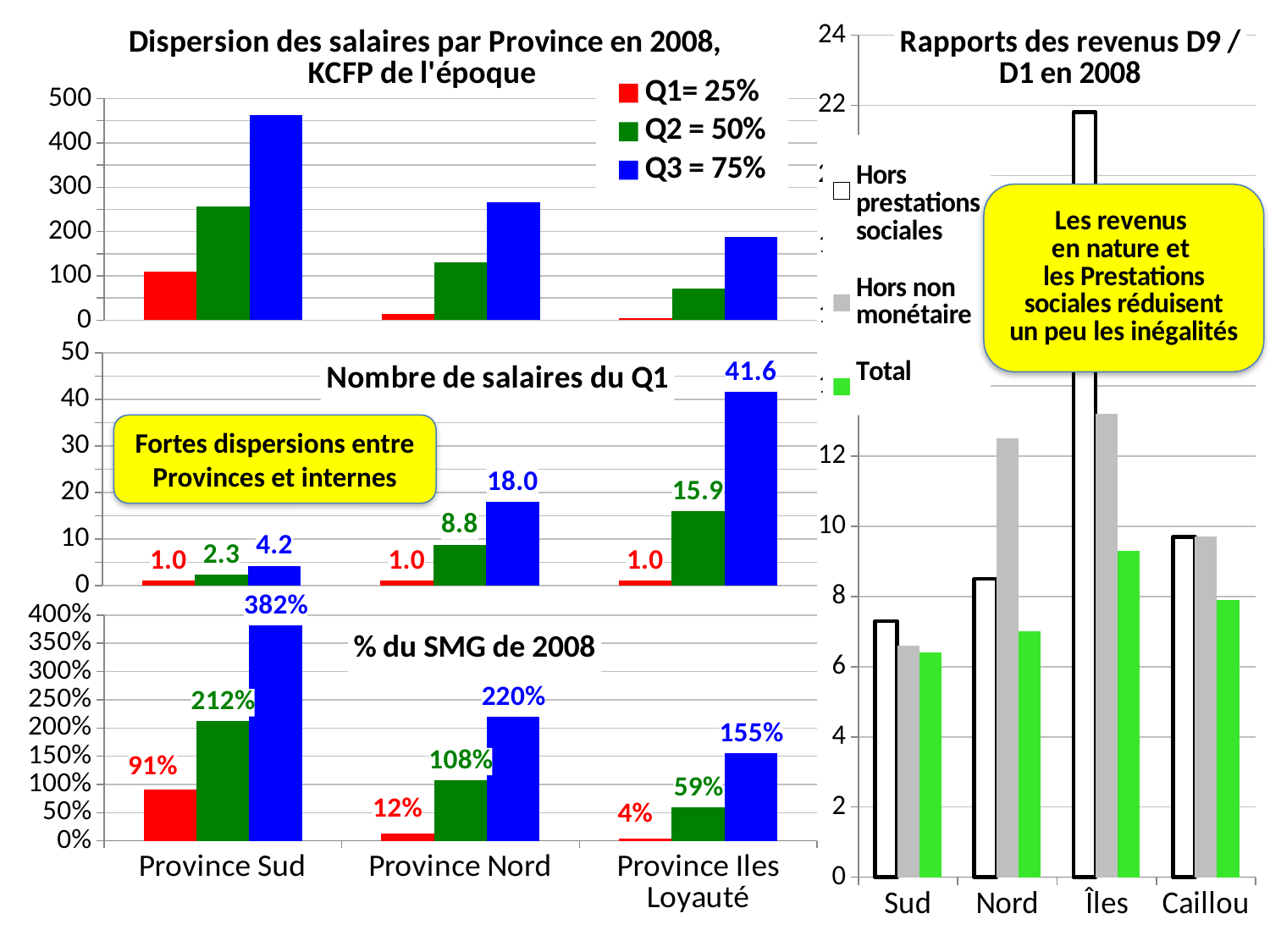

### Chart: Dispersion des salaires par Province en 2008, KCFP de l'époque

| Category | Q1= 25% | Q2 = 50% | Q3 = 75% |
|---|---|---|---|
| Province Sud | 110.5 | 256.39575 | 462.287 |
| Province Nord | 14.82716666666667 | 130.1065 | 266.542 |
| Province Iles Loyauté | 4.5 | 71.66666666666667 | 187.368 |

### Chart: Rapports des revenus D9 / D1 en 2008

| Category | Hors prestations sociales | Hors non monétaire | Total |
|---|---|---|---|
| Sud | 7.3 | 6.6 | 6.4 |
| Nord | 8.5 | 12.5 | 7.0 |
|  Îles  | 21.8 | 13.2 | 9.3 |
| Caillou | 9.7 | 9.7 | 7.9 |

### Chart: Nombre de salaires du Q1

| Category | Q1= 25% | Q2 = 50% | Q3 = 75% |
|---|---|---|---|
| Province Sud | 1.0 | 2.320323529411765 | 4.183592760180995 |
| Province Nord | 1.0 | 8.77487269988647 | 17.97659701224104 |
| Province Iles Loyauté | 1.0 | 15.92592592592593 | 41.63733333333333 |
Fortes dispersions entre Provinces et internes

### Chart: % du SMG de 2008

| Category | Q1= 25% | Q2 = 50% | Q3 = 75% |
|---|---|---|---|
| Province Sud | 0.913223140495868 | 2.118973140495868 | 3.820553719008263 |
| Province Nord | 0.122538567493113 | 1.075260330578512 | 2.202826446280992 |
| Province Iles Loyauté | 0.0371900826446281 | 0.59228650137741 | 1.548495867768595 |